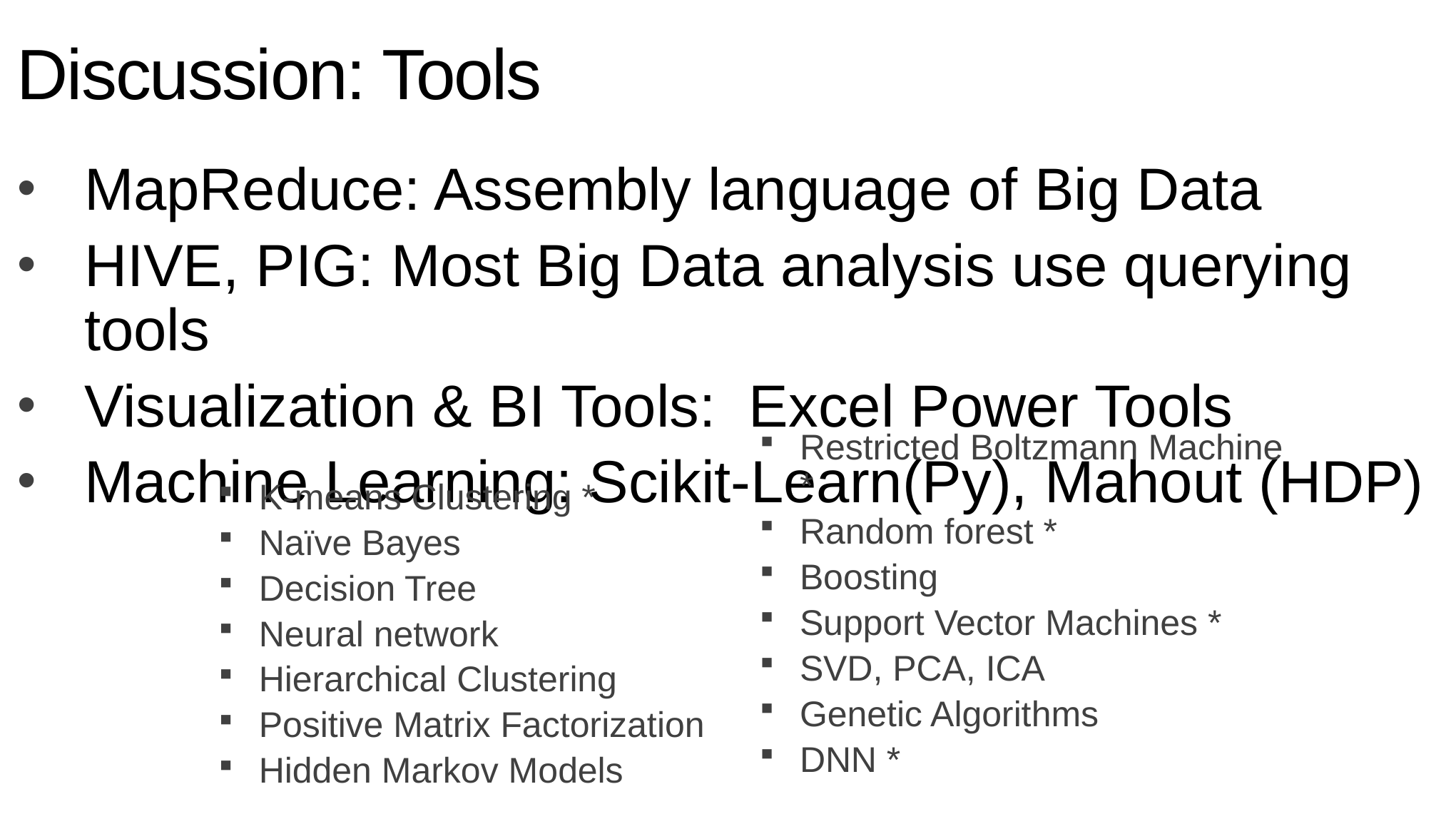

Discussion: Tools
MapReduce: Assembly language of Big Data
HIVE, PIG: Most Big Data analysis use querying tools
Visualization & BI Tools:  Excel Power Tools
Machine Learning: Scikit-Learn(Py), Mahout (HDP)

K-means Clustering *
Naïve Bayes
Decision Tree
Neural network
Hierarchical Clustering
Positive Matrix Factorization
Hidden Markov Models

Restricted Boltzmann Machine *
Random forest *
Boosting
Support Vector Machines *
SVD, PCA, ICA
Genetic Algorithms
DNN *